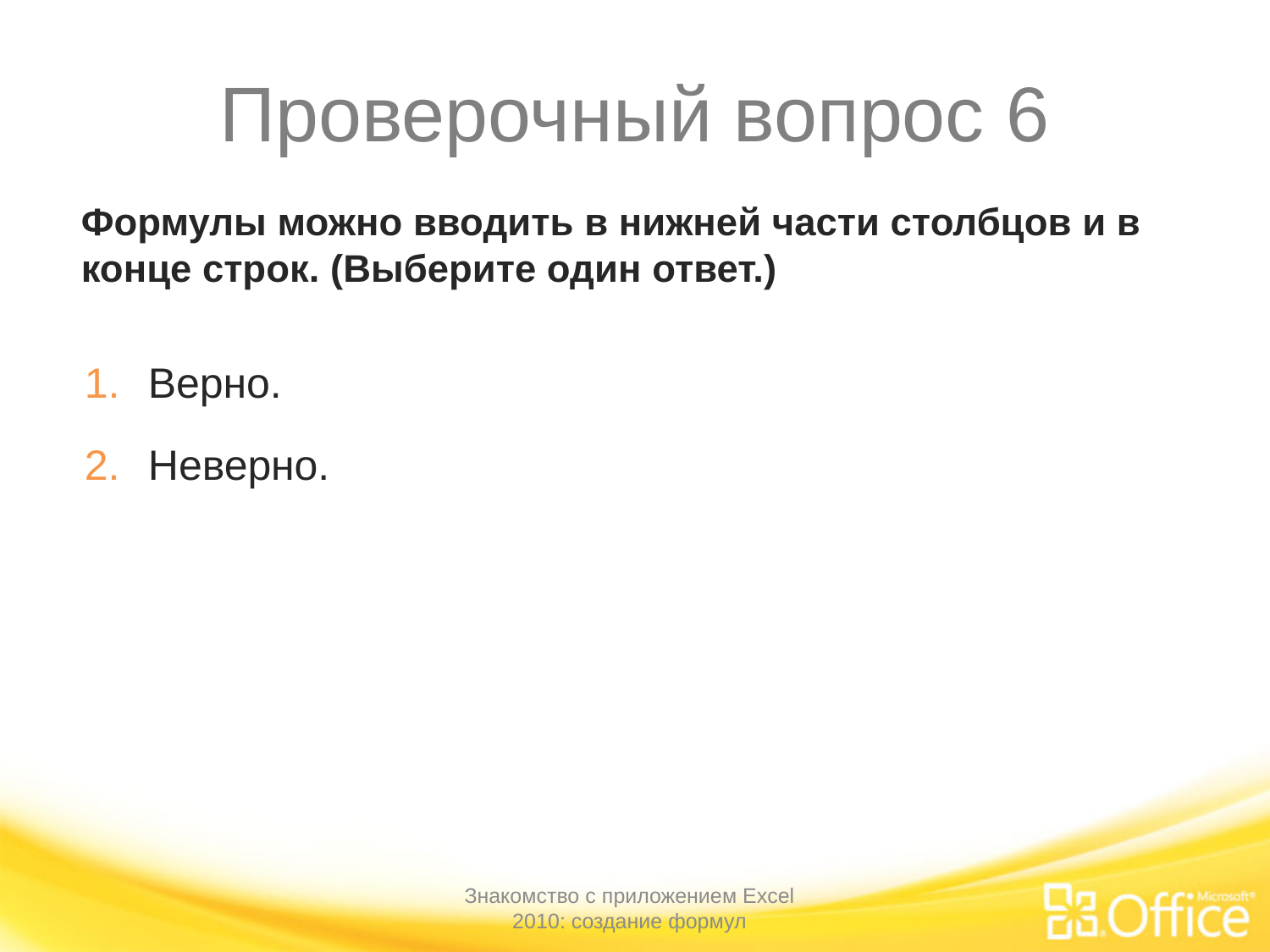

# Проверочный вопрос 6
Формулы можно вводить в нижней части столбцов и в конце строк. (Выберите один ответ.)
Верно.
Неверно.
Знакомство с приложением Excel 2010: создание формул